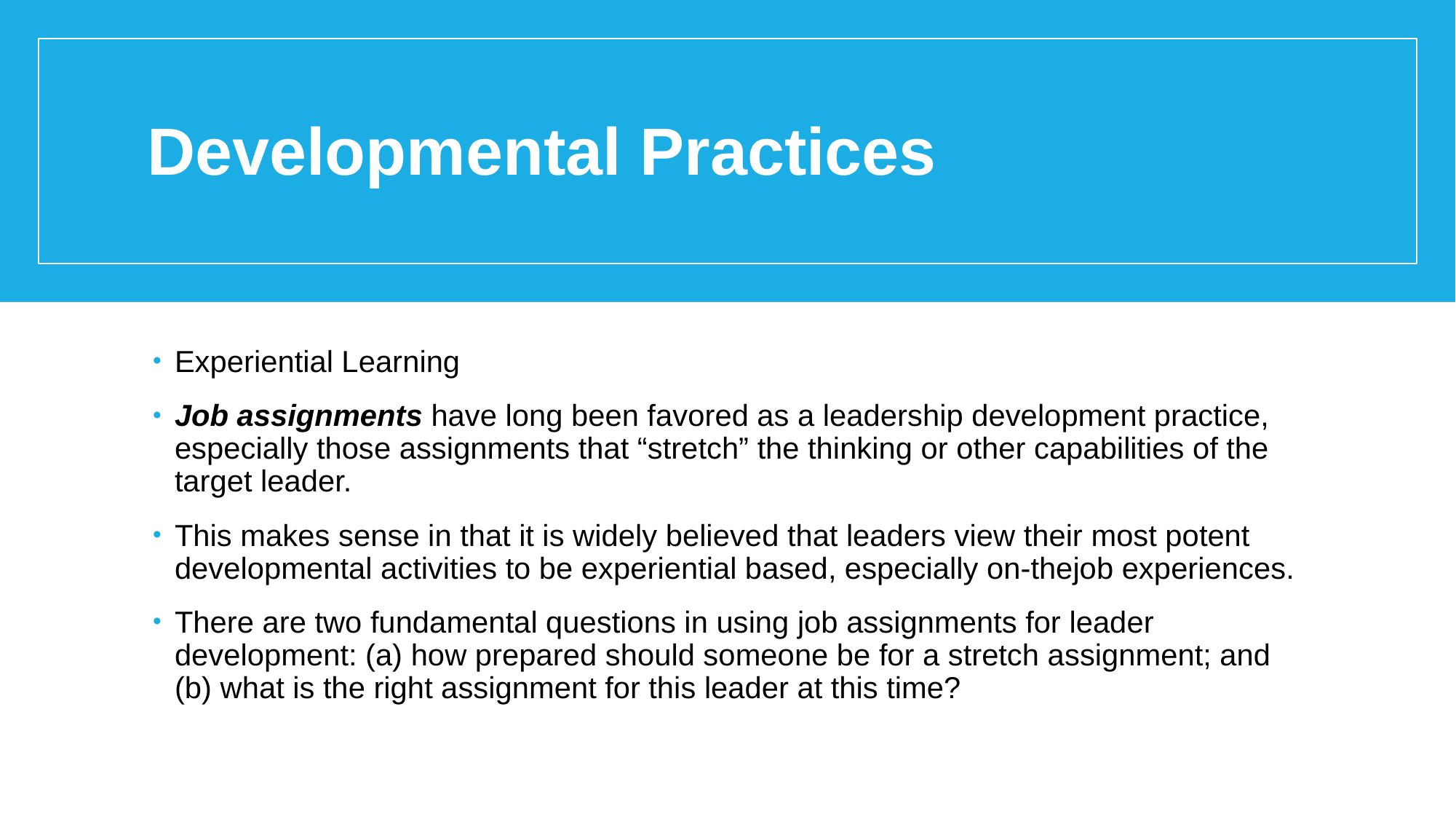

# Developmental Practices

Experiential Learning
Job assignments have long been favored as a leadership development practice, especially those assignments that “stretch” the thinking or other capabilities of the target leader.
This makes sense in that it is widely believed that leaders view their most potent developmental activities to be experiential based, especially on-thejob experiences.
There are two fundamental questions in using job assignments for leader development: (a) how prepared should someone be for a stretch assignment; and (b) what is the right assignment for this leader at this time?